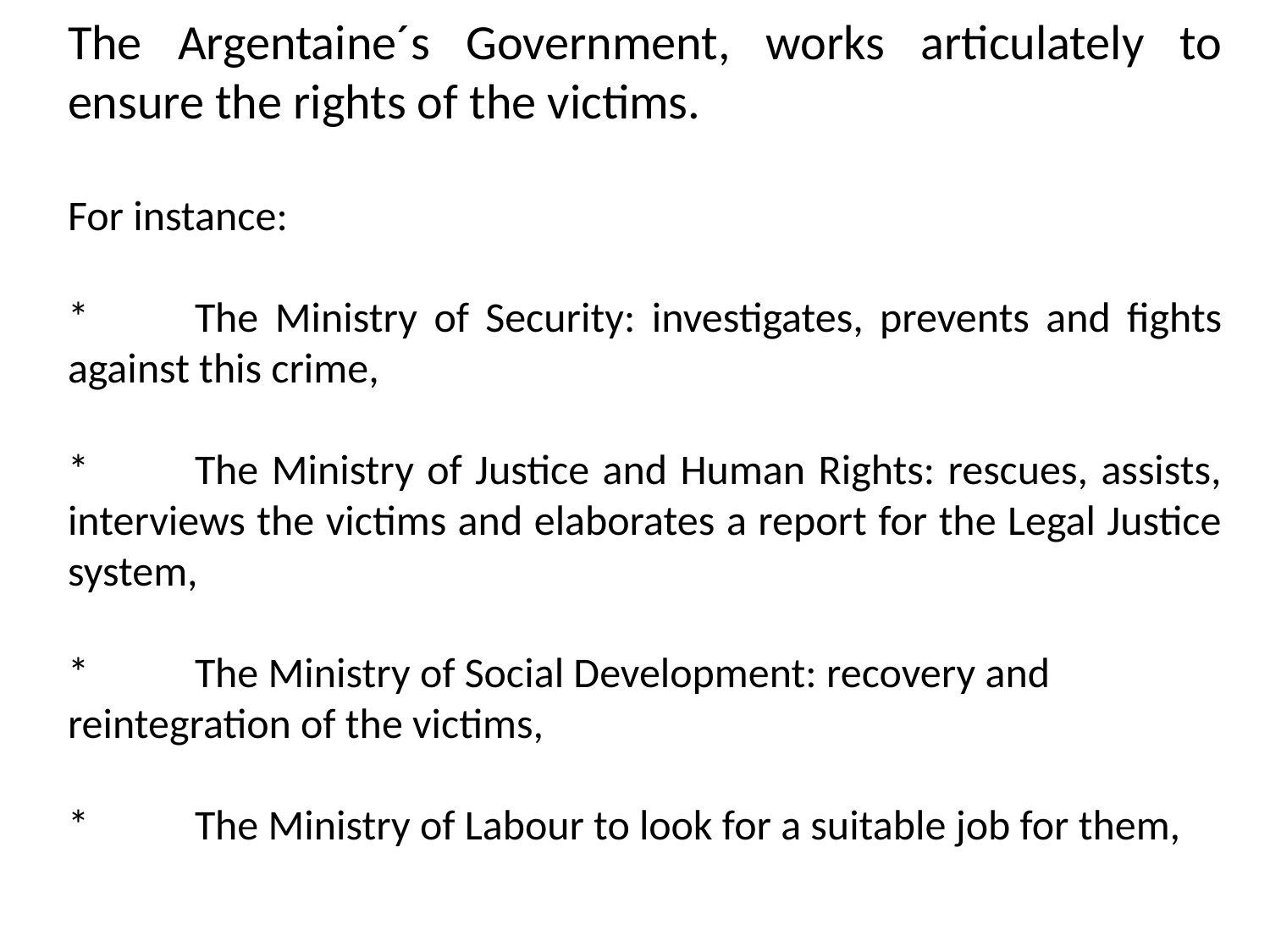

The Argentaine´s Government, works articulately to ensure the rights of the victims.
For instance:
*	The Ministry of Security: investigates, prevents and fights against this crime,
*	The Ministry of Justice and Human Rights: rescues, assists, interviews the victims and elaborates a report for the Legal Justice system,
*	The Ministry of Social Development: recovery and reintegration of the victims,

*	The Ministry of Labour to look for a suitable job for them,